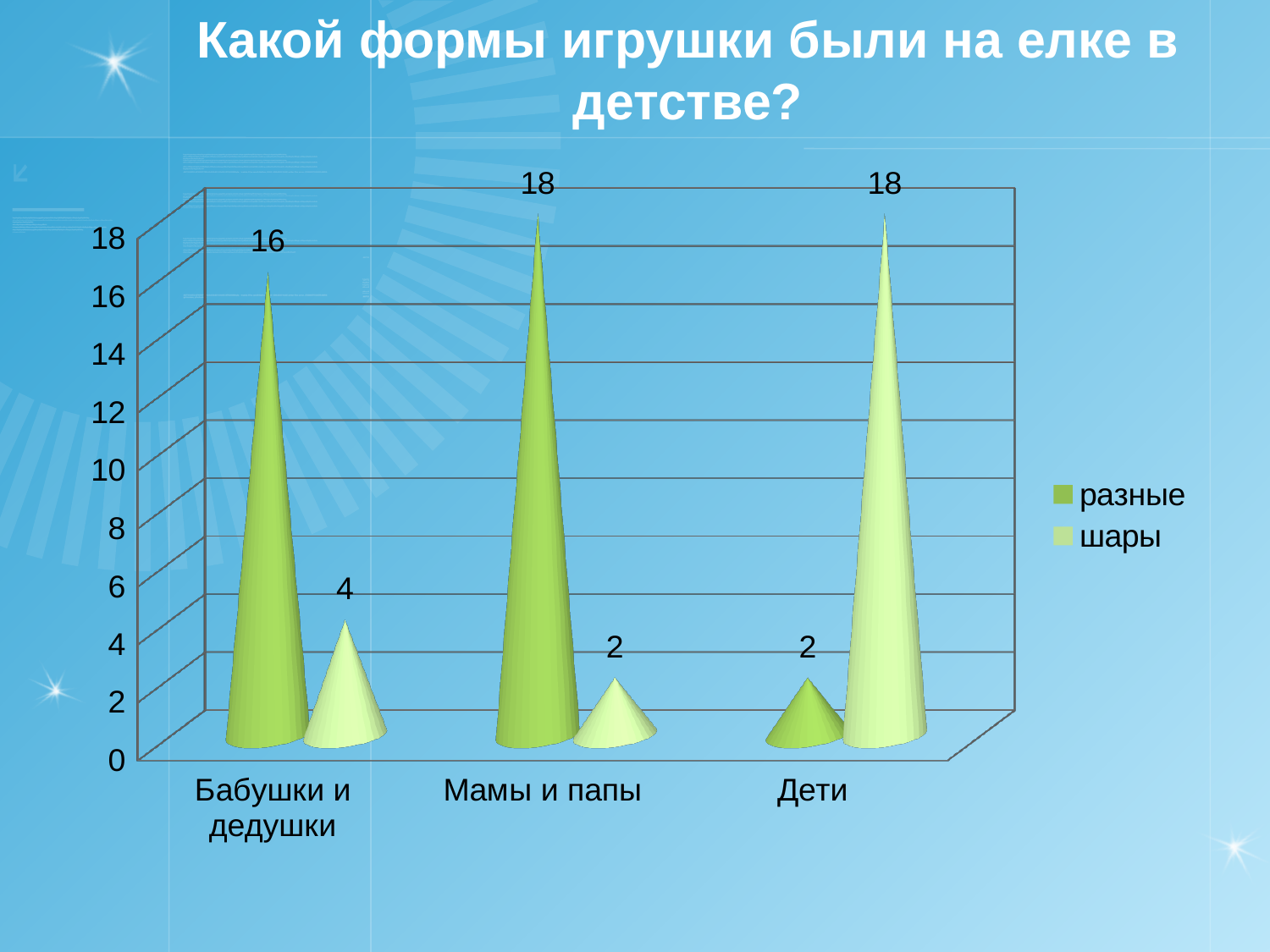

# Какой формы игрушки были на елке в детстве?

[unsupported chart]